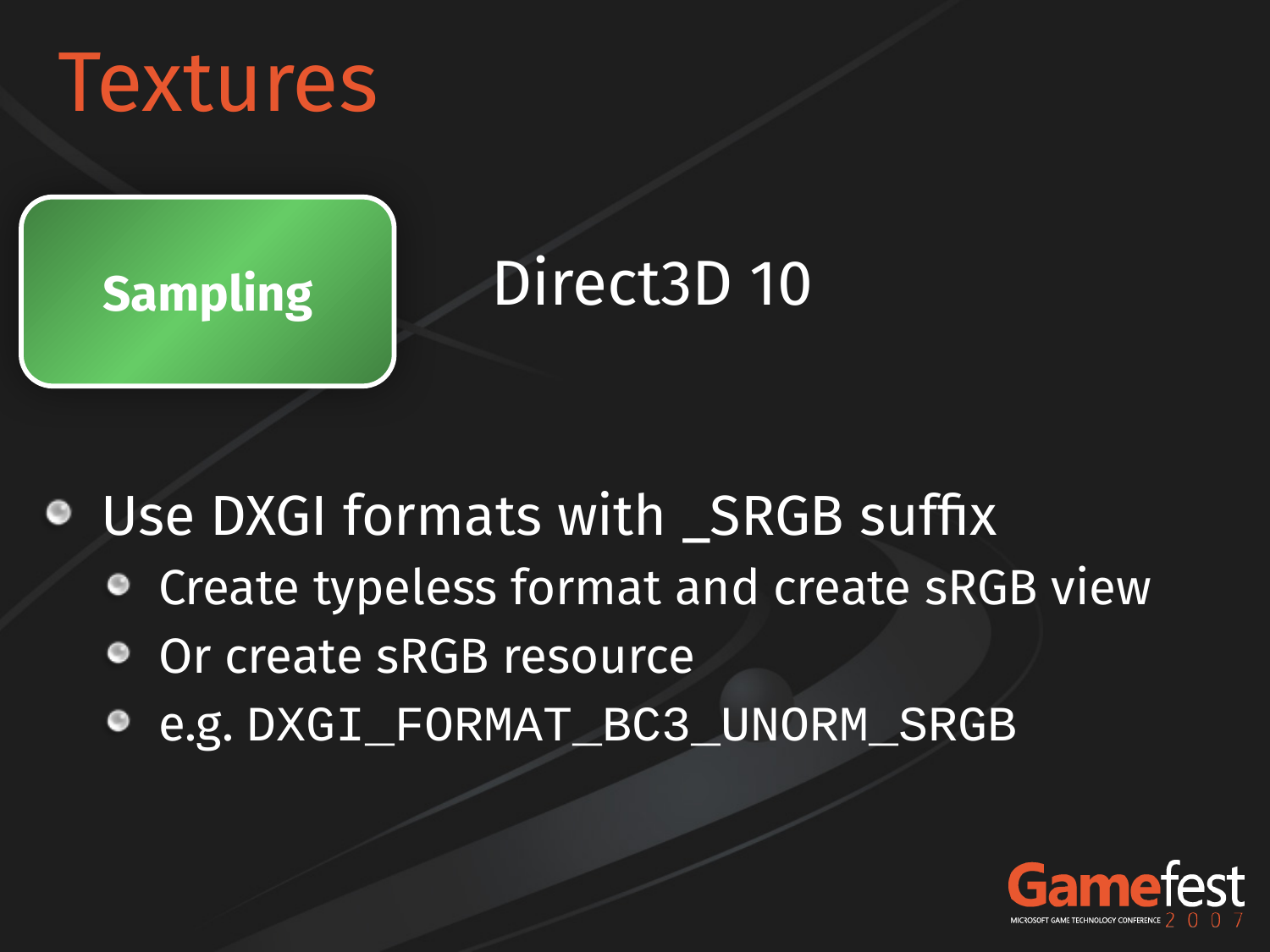

# Textures
Sampling
Direct3D 10
Use DXGI formats with _SRGB suffix
Create typeless format and create sRGB view
Or create sRGB resource
e.g. DXGI_FORMAT_BC3_UNORM_SRGB